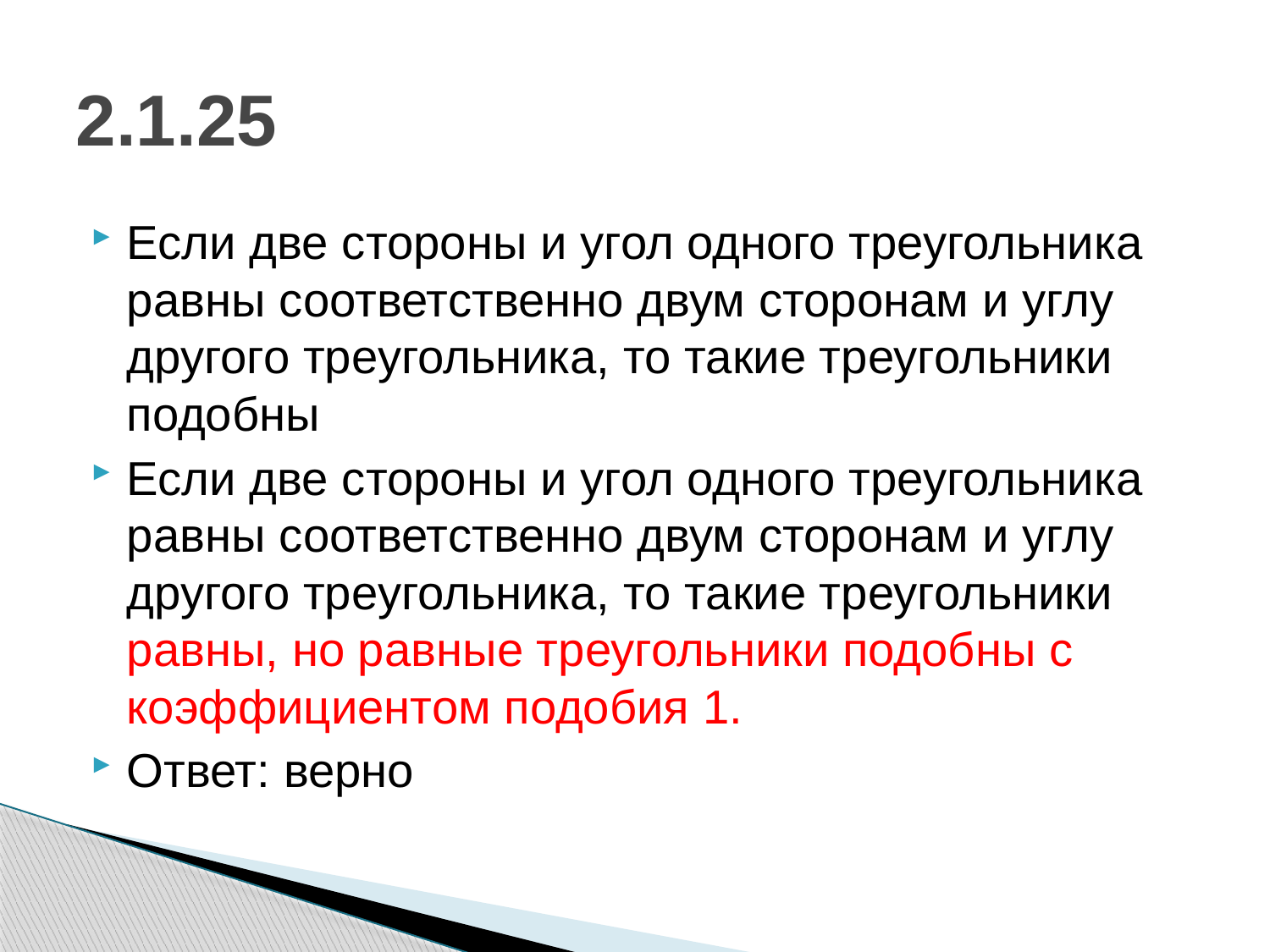

# 2.1.25
Если две стороны и угол одного треугольника равны соответственно двум сторонам и углу другого треугольника, то такие треугольники подобны
Если две стороны и угол одного треугольника равны соответственно двум сторонам и углу другого треугольника, то такие треугольники равны, но равные треугольники подобны с коэффициентом подобия 1.
Ответ: верно